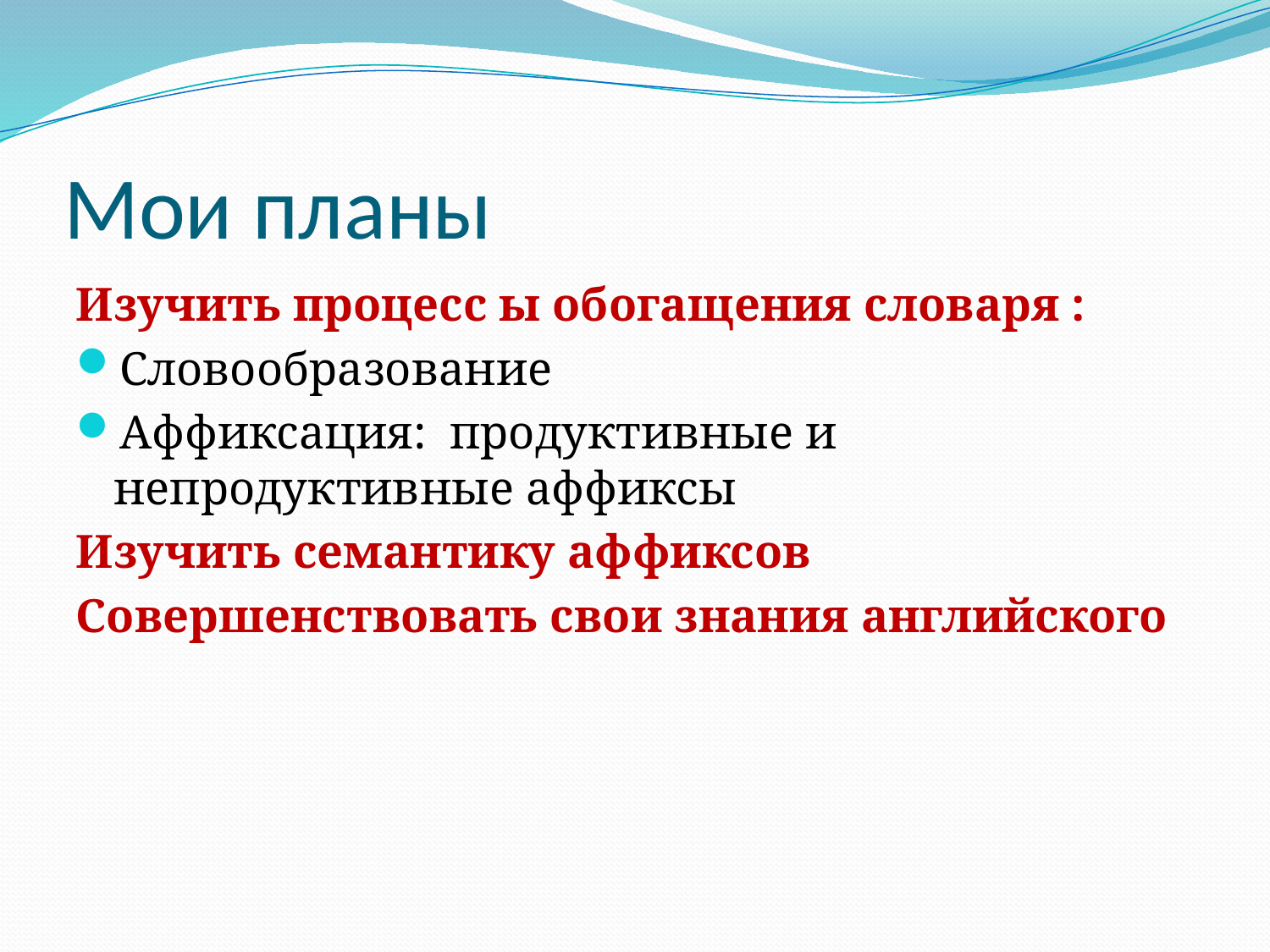

# Мои планы
Изучить процесс ы обогащения словаря :
Словообразование
Аффиксация:  продуктивные и непродуктивные аффиксы
Изучить семантику аффиксов
Совершенствовать свои знания английского